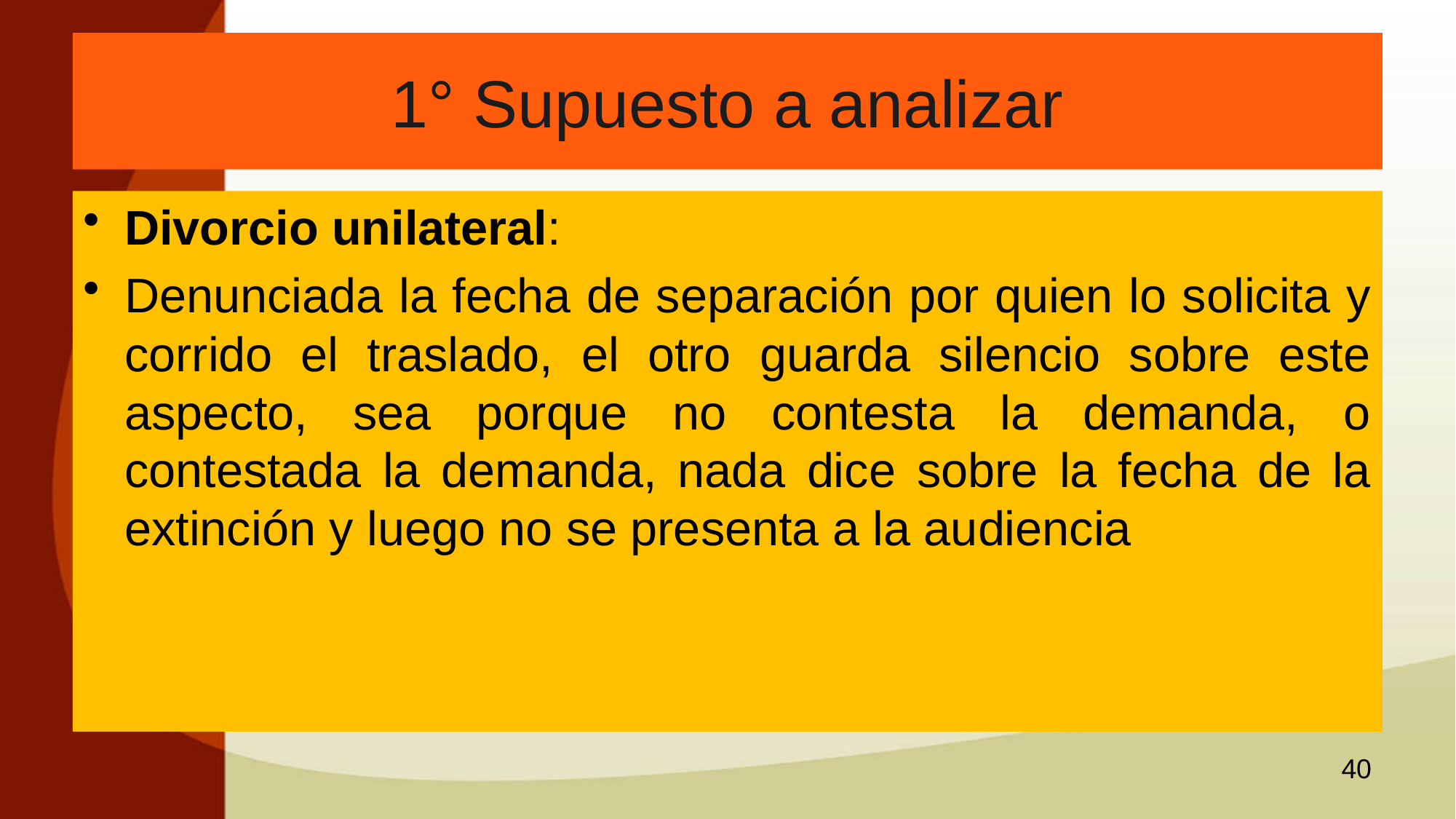

# 1° Supuesto a analizar
Divorcio unilateral:
Denunciada la fecha de separación por quien lo solicita y corrido el traslado, el otro guarda silencio sobre este aspecto, sea porque no contesta la demanda, o contestada la demanda, nada dice sobre la fecha de la extinción y luego no se presenta a la audiencia
40